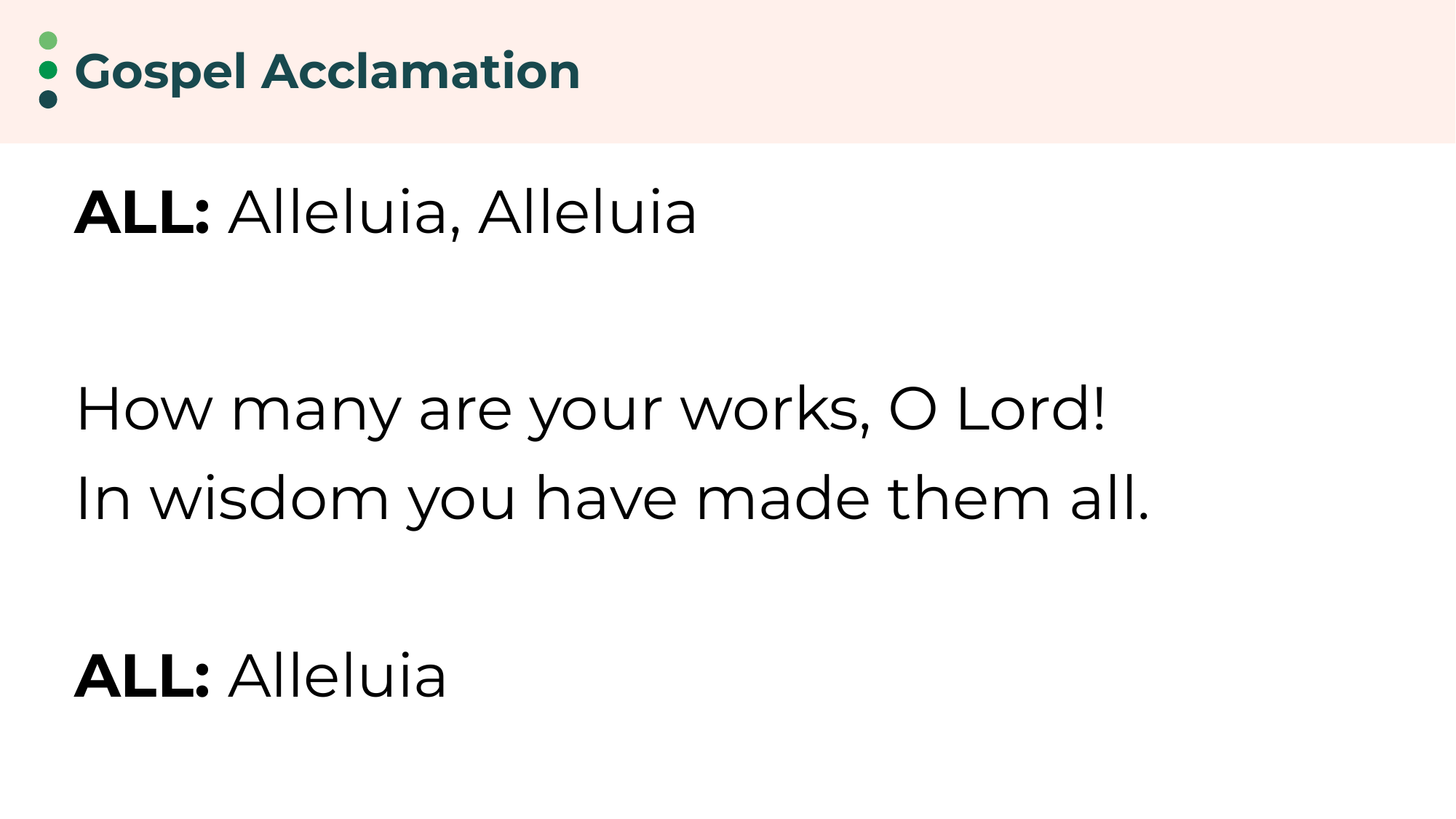

# Gospel Acclamation
ALL: Alleluia, Alleluia

How many are your works, O Lord!
In wisdom you have made them all.

ALL: Alleluia